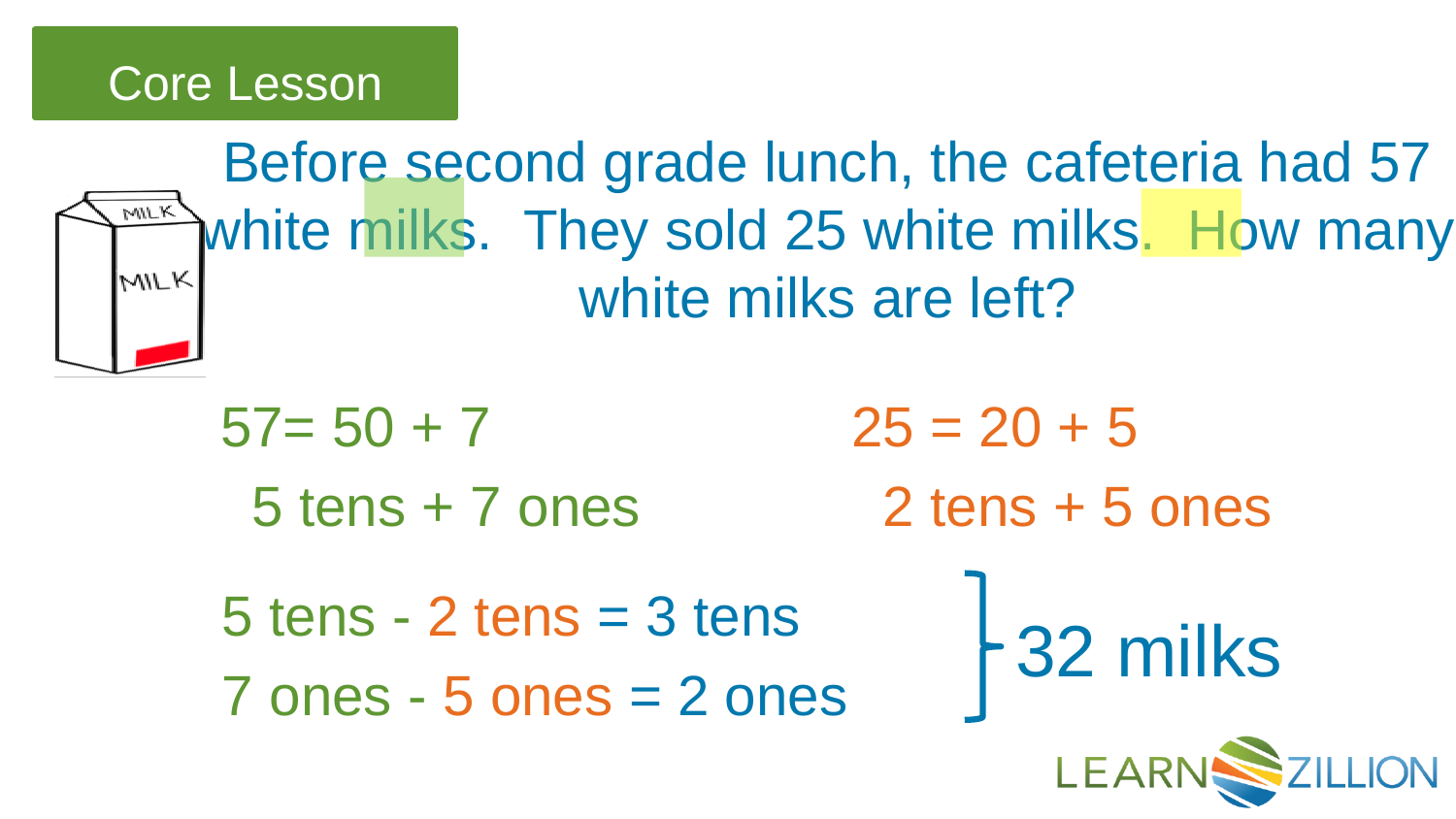

Before second grade lunch, the cafeteria had 57 white milks.  They sold 25 white milks.  How many white milks are left?

57= 50 + 7
  5 tens + 7 ones
25 = 20 + 5
  2 tens + 5 ones
5 tens - 2 tens = 3 tens
7 ones - 5 ones = 2 ones

32 milks